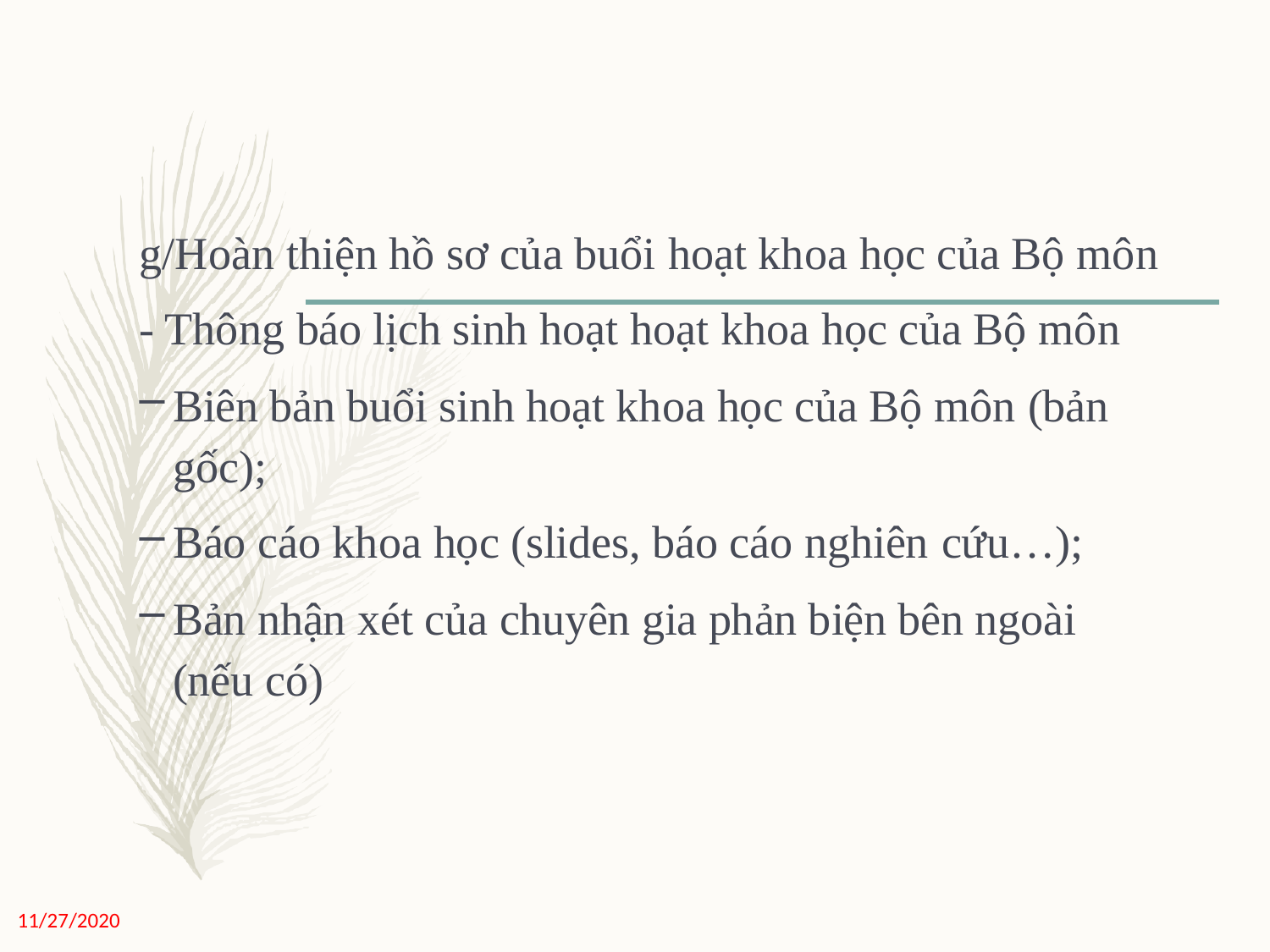

g/Hoàn thiện hồ sơ của buổi hoạt khoa học của Bộ môn
- Thông báo lịch sinh hoạt hoạt khoa học của Bộ môn
Biên bản buổi sinh hoạt khoa học của Bộ môn (bản  gốc);
Báo cáo khoa học (slides, báo cáo nghiên cứu…);
Bản nhận xét của chuyên gia phản biện bên ngoài  (nếu có)
11/27/2020